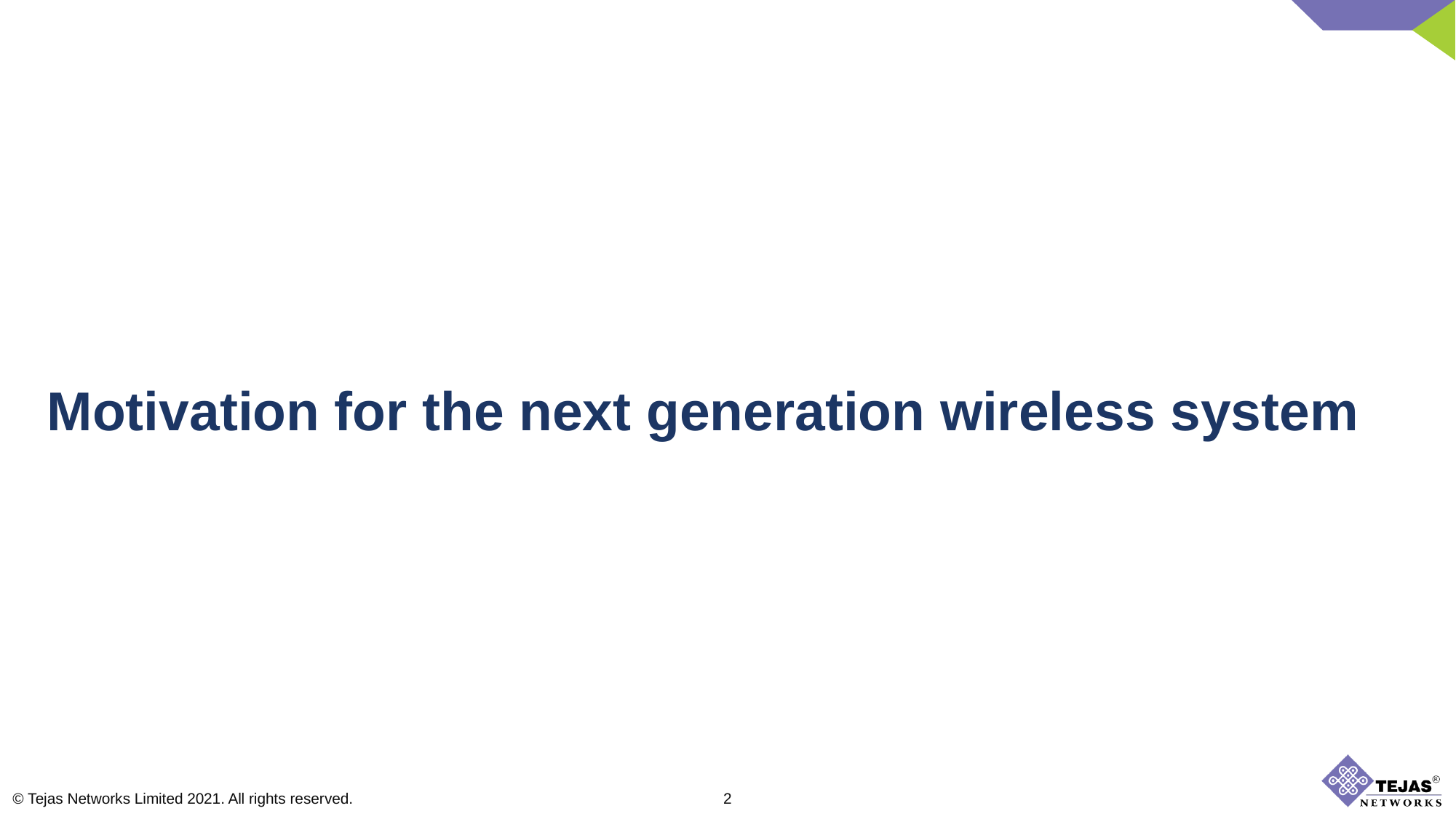

Motivation for the next generation wireless system